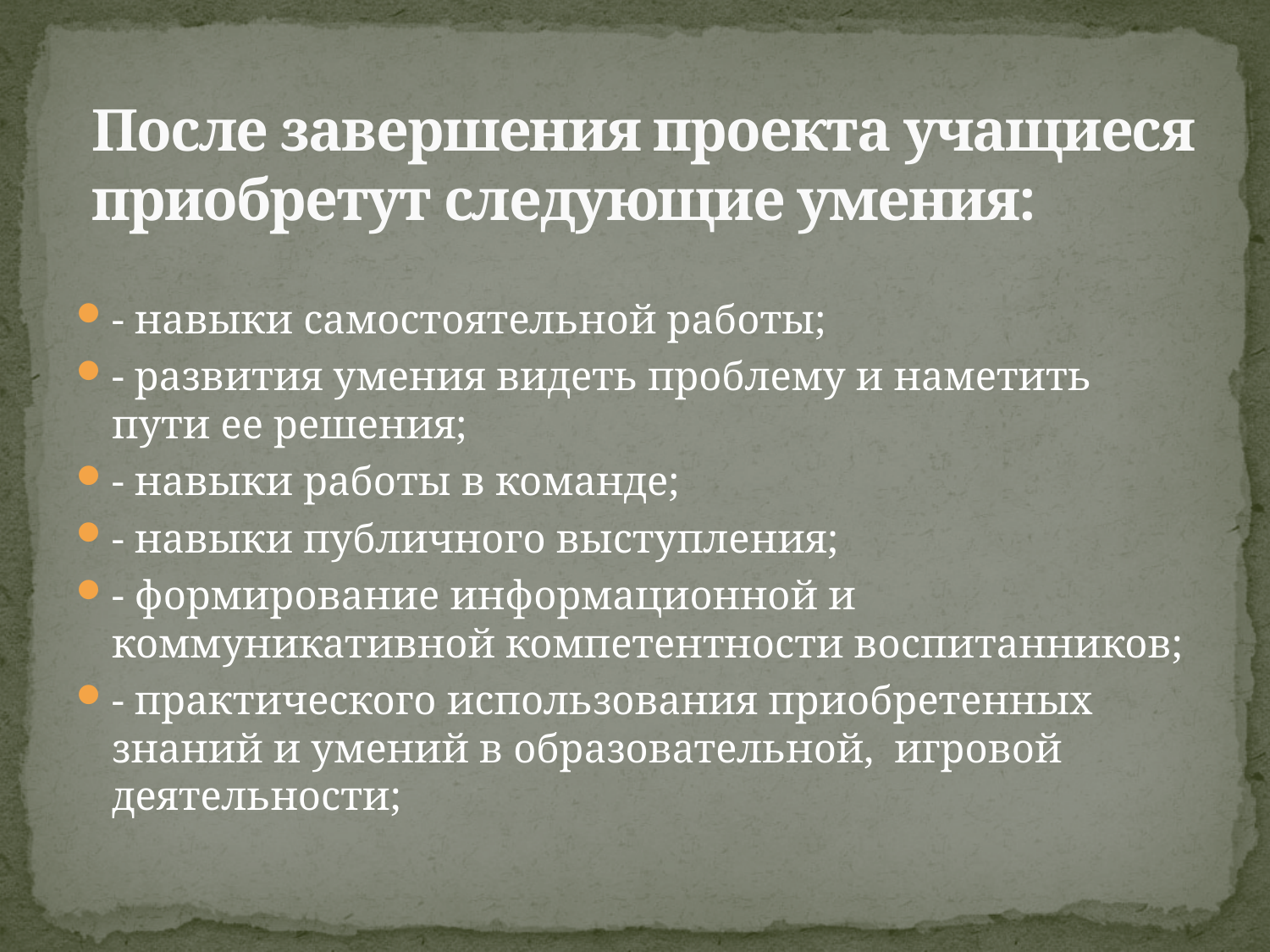

# После завершения проекта учащиеся приобретут следующие умения:
- навыки самостоятельной работы;
- развития умения видеть проблему и наметить пути ее решения;
- навыки работы в команде;
- навыки публичного выступления;
- формирование информационной и коммуникативной компетентности воспитанников;
- практического использования приобретенных знаний и умений в образовательной,  игровой деятельности;